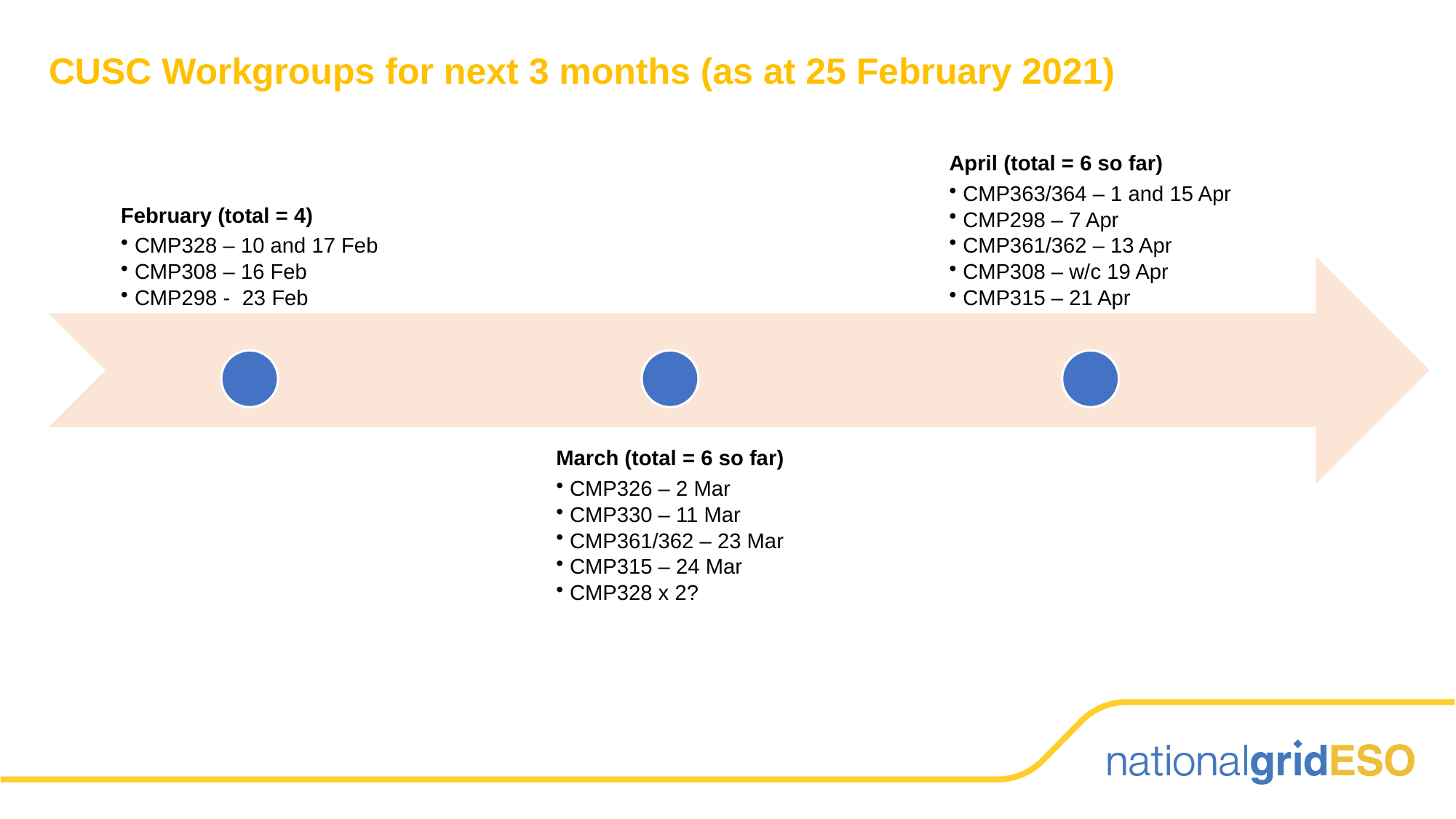

CUSC Workgroups for next 3 months (as at 25 February 2021)
February (total = 4)
CMP328 – 10 and 17 Feb
CMP308 – 16 Feb
CMP298 -  23 Feb
March (total = 6 so far)
CMP326 – 2 Mar
CMP330 – 11 Mar
CMP361/362 – 23 Mar
CMP315 – 24 Mar
CMP328 x 2?
April (total = 6 so far)
CMP363/364 – 1 and 15 Apr
CMP298 – 7 Apr
CMP361/362 – 13 Apr
CMP308 – w/c 19 Apr
CMP315 – 21 Apr